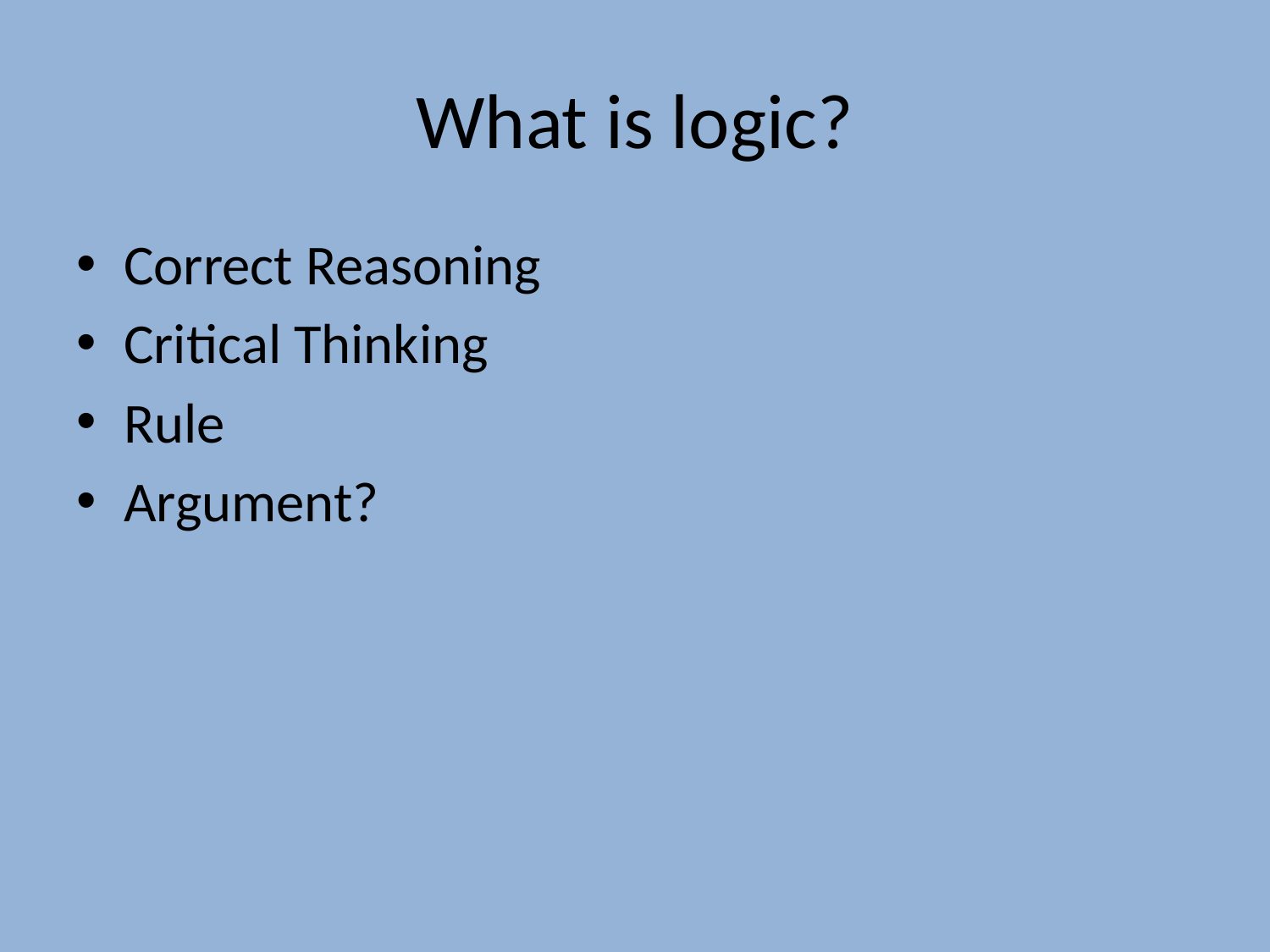

# What is logic?
Correct Reasoning
Critical Thinking
Rule
Argument?